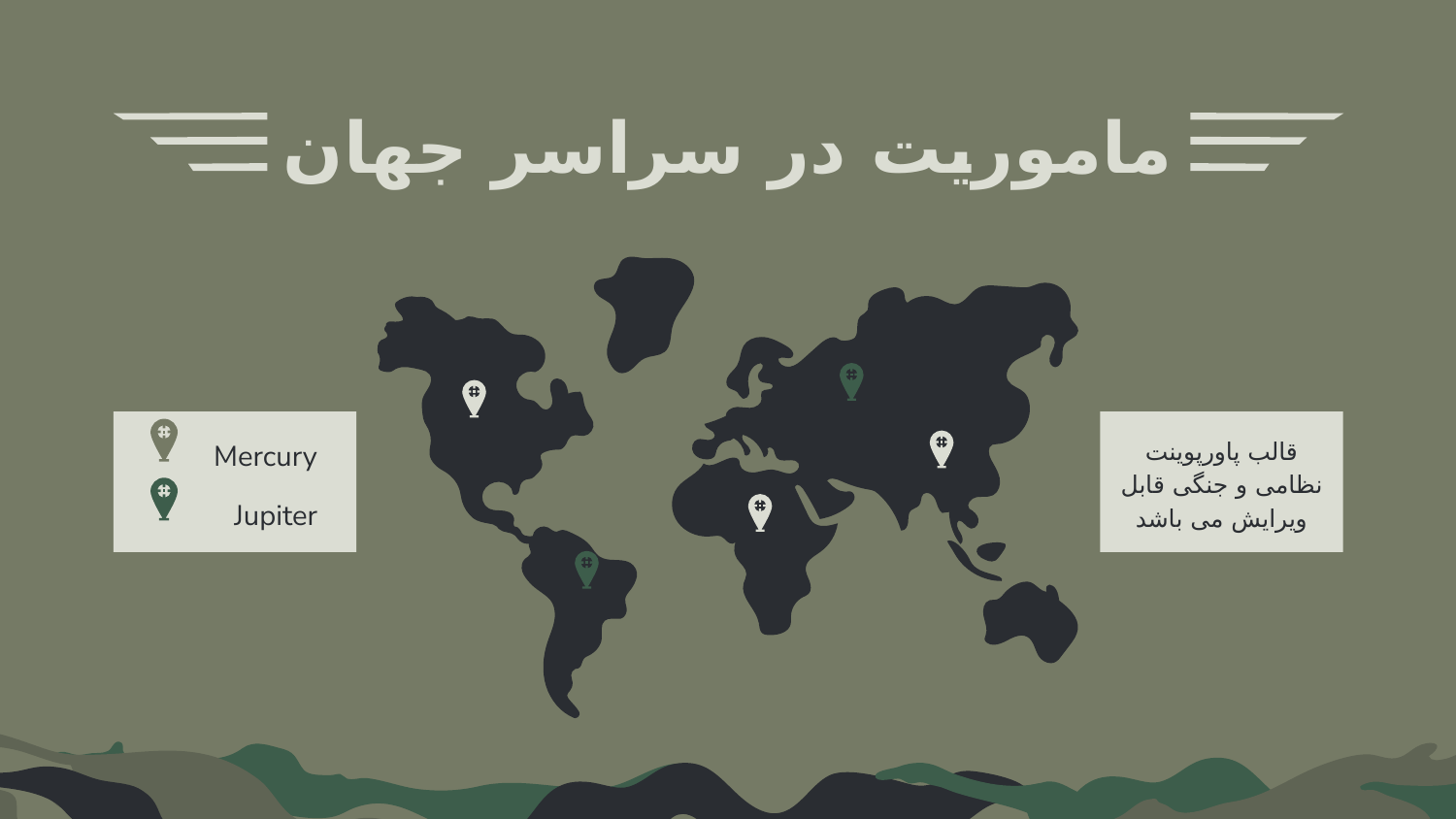

# ماموریت در سراسر جهان

قالب پاورپوینت نظامی و جنگی قابل ویرایش می باشد

Mercury

Jupiter